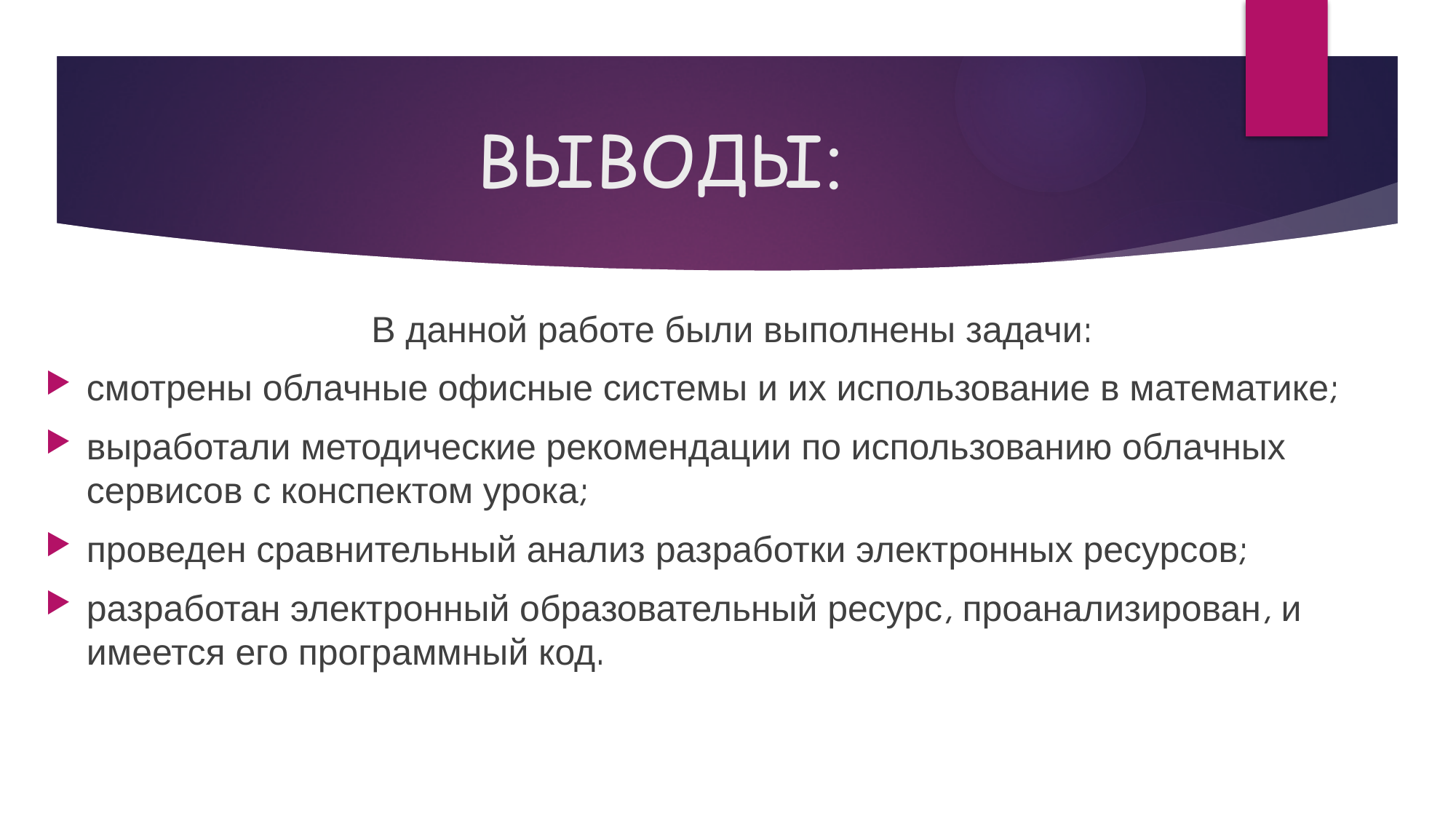

# ВЫВОДЫ:
В данной работе были выполнены задачи:
смотрены облачные офисные системы и их использование в математике;
выработали методические рекомендации по использованию облачных сервисов с конспектом урока;
проведен сравнительный анализ разработки электронных ресурсов;
разработан электронный образовательный ресурс, проанализирован, и имеется его программный код.